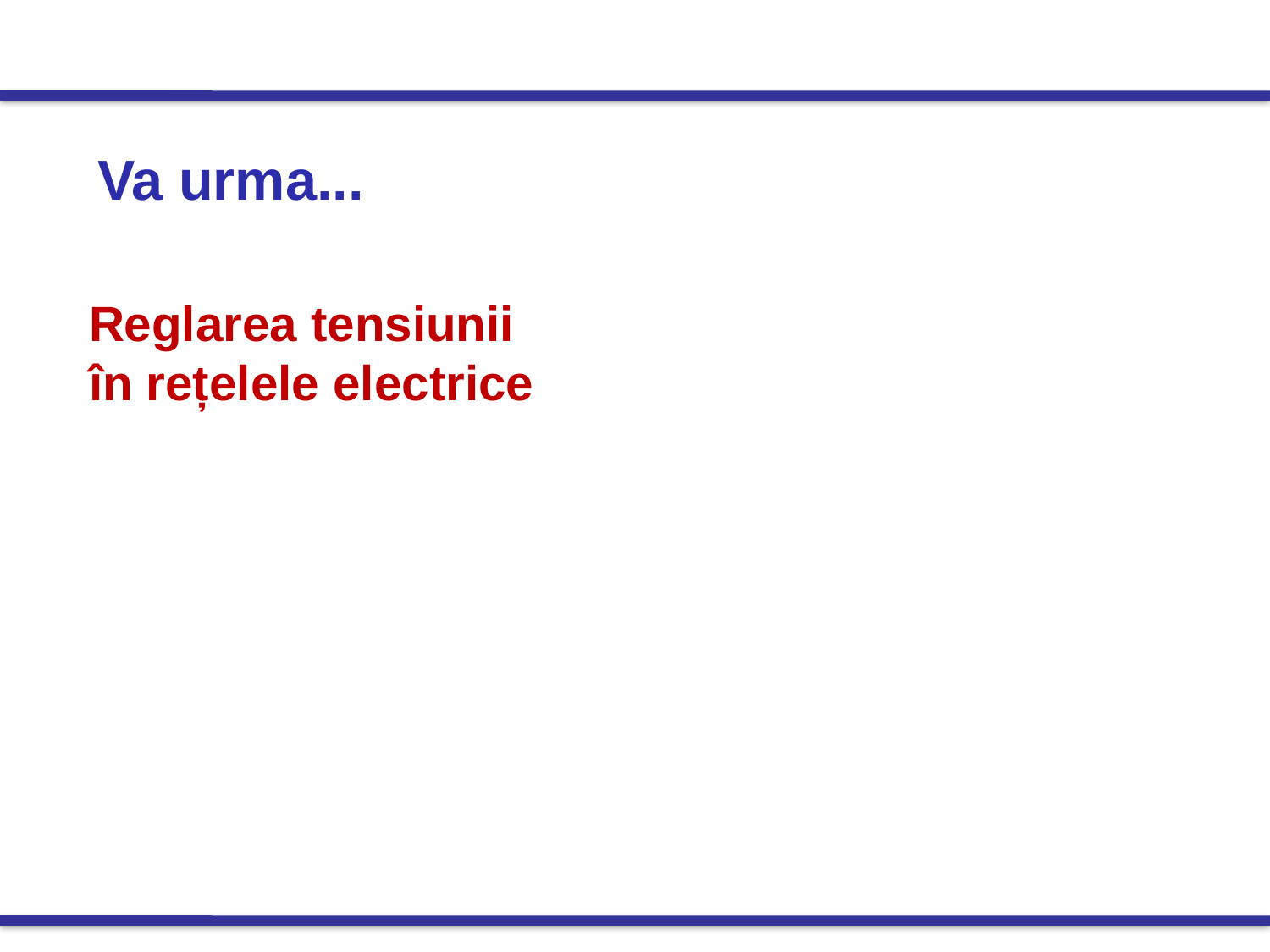

Va urma...
Reglarea tensiunii
în rețelele electrice